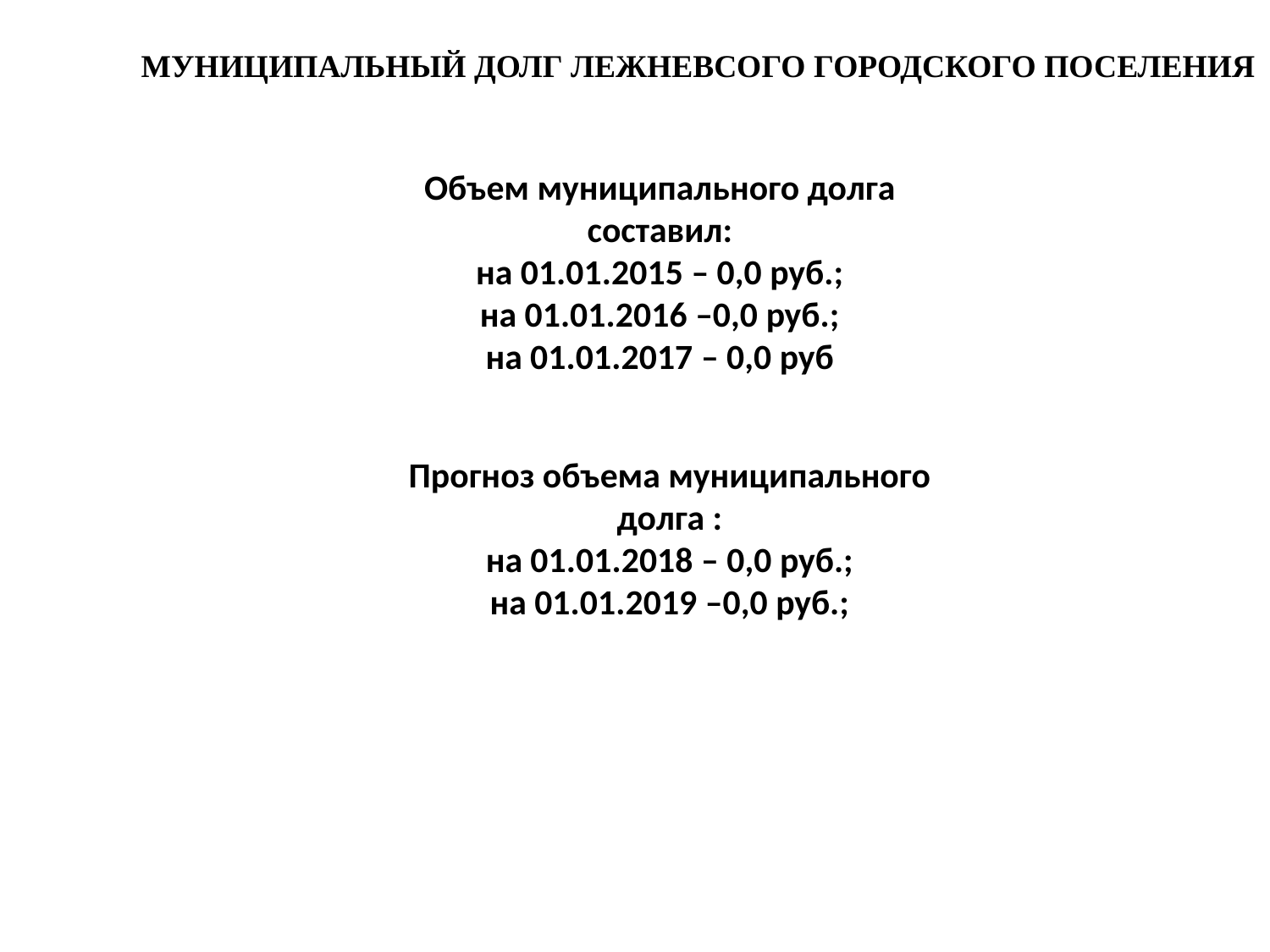

# МУНИЦИПАЛЬНЫЙ ДОЛГ ЛЕЖНЕВСОГО ГОРОДСКОГО ПОСЕЛЕНИЯ
Объем муниципального долга составил:
на 01.01.2015 – 0,0 руб.;
на 01.01.2016 –0,0 руб.;
на 01.01.2017 – 0,0 руб
Прогноз объема муниципального долга :
на 01.01.2018 – 0,0 руб.;
на 01.01.2019 –0,0 руб.;